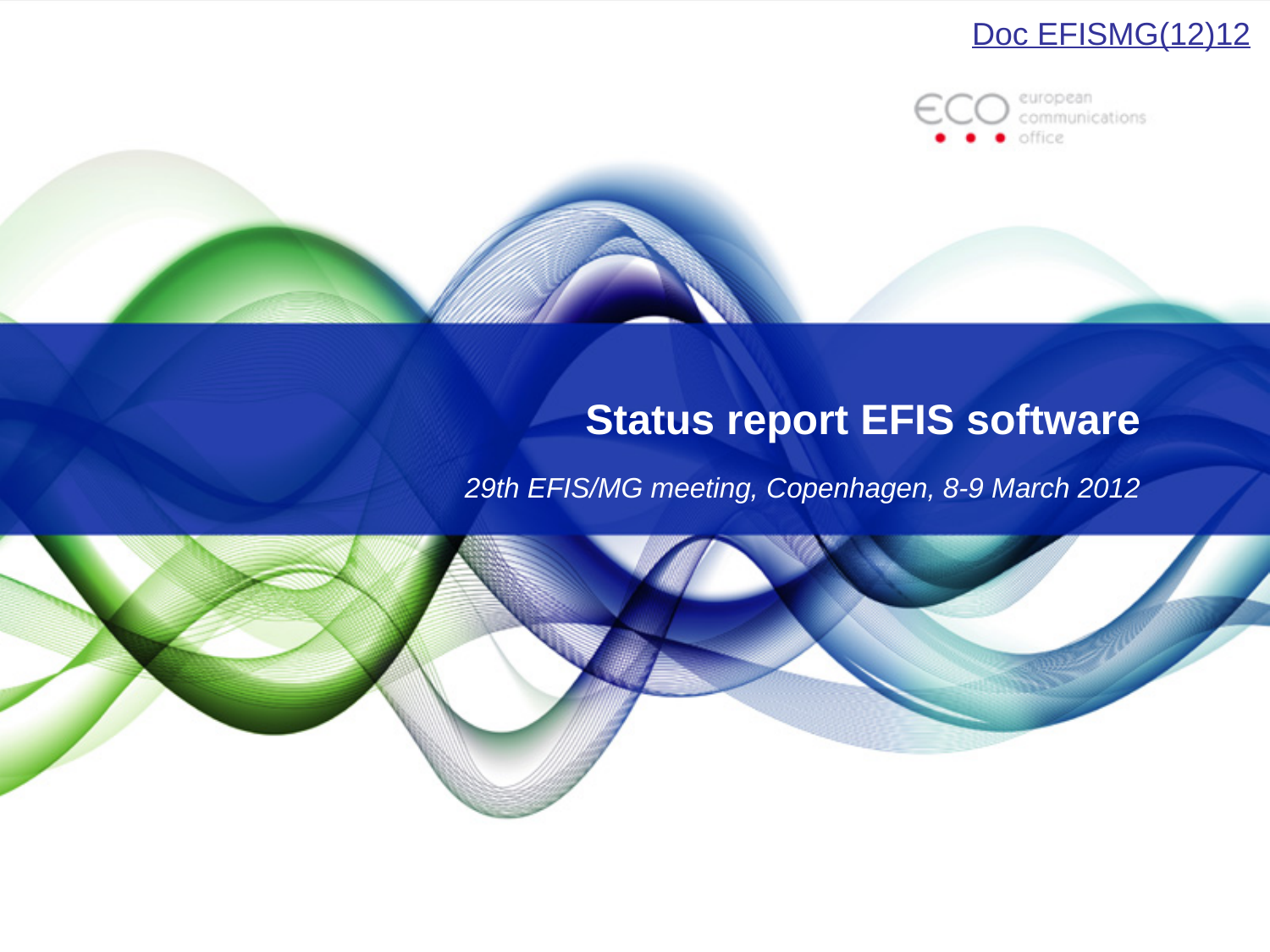

Doc EFISMG(12)12
# Status report EFIS software
29th EFIS/MG meeting, Copenhagen, 8-9 March 2012